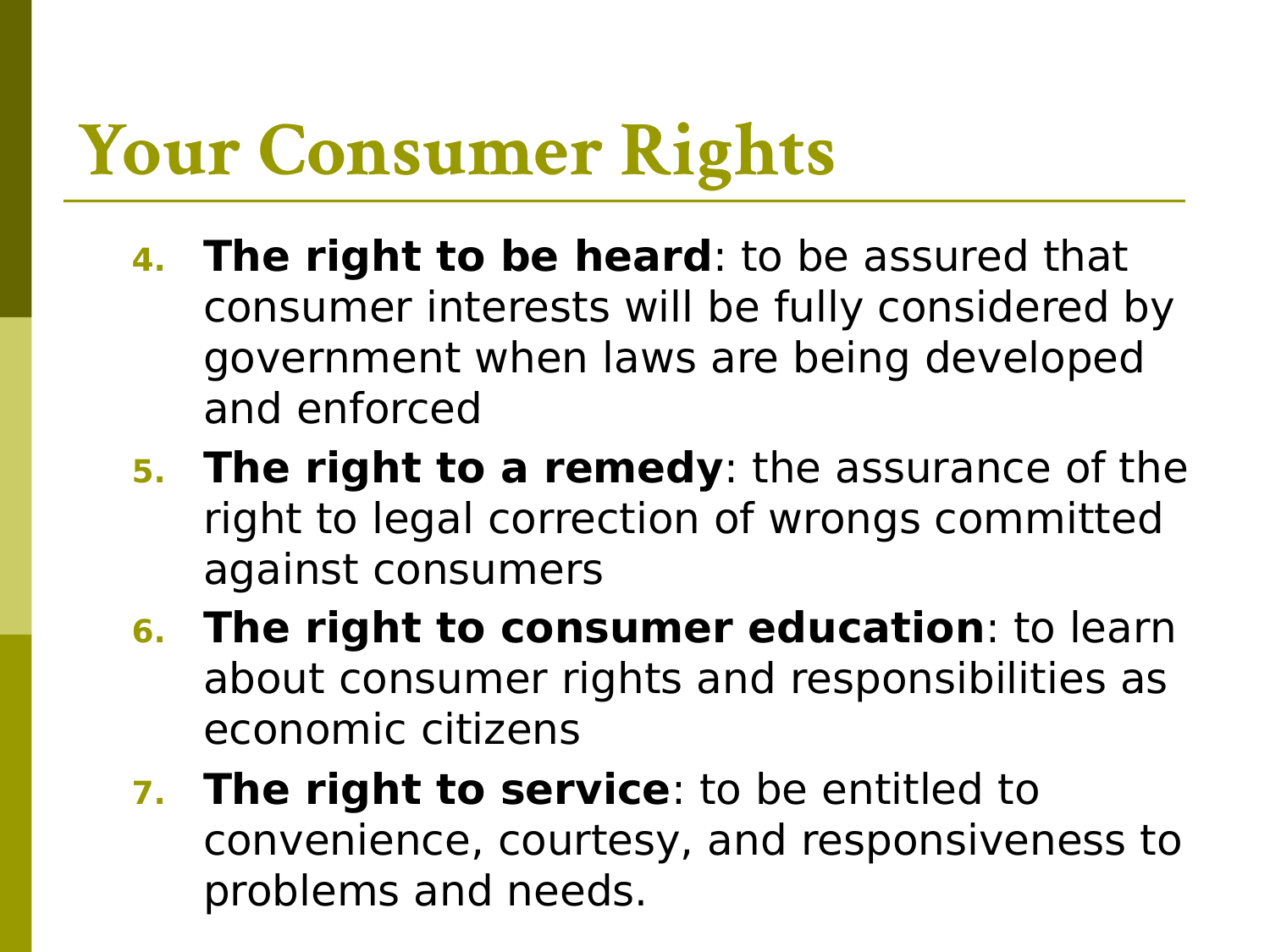

# Your Consumer Rights
The right to be heard: to be assured that consumer interests will be fully considered by government when laws are being developed and enforced
The right to a remedy: the assurance of the right to legal correction of wrongs committed against consumers
The right to consumer education: to learn about consumer rights and responsibilities as economic citizens
The right to service: to be entitled to convenience, courtesy, and responsiveness to problems and needs.